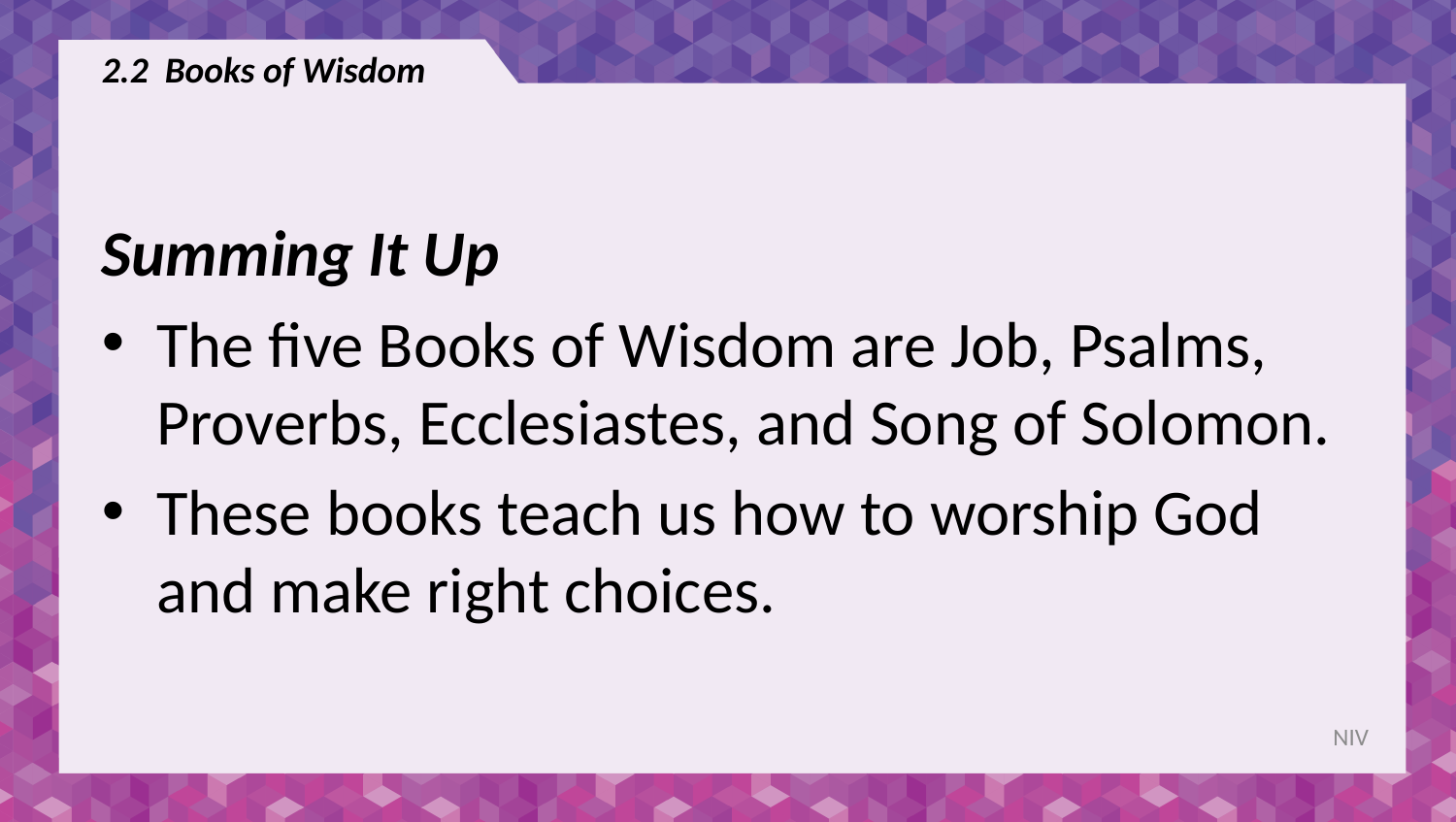

# 2.2  Books of Wisdom
Summing It Up
The five Books of Wisdom are Job, Psalms, Proverbs, Ecclesiastes, and Song of Solomon.
These books teach us how to worship God and make right choices.
NIV